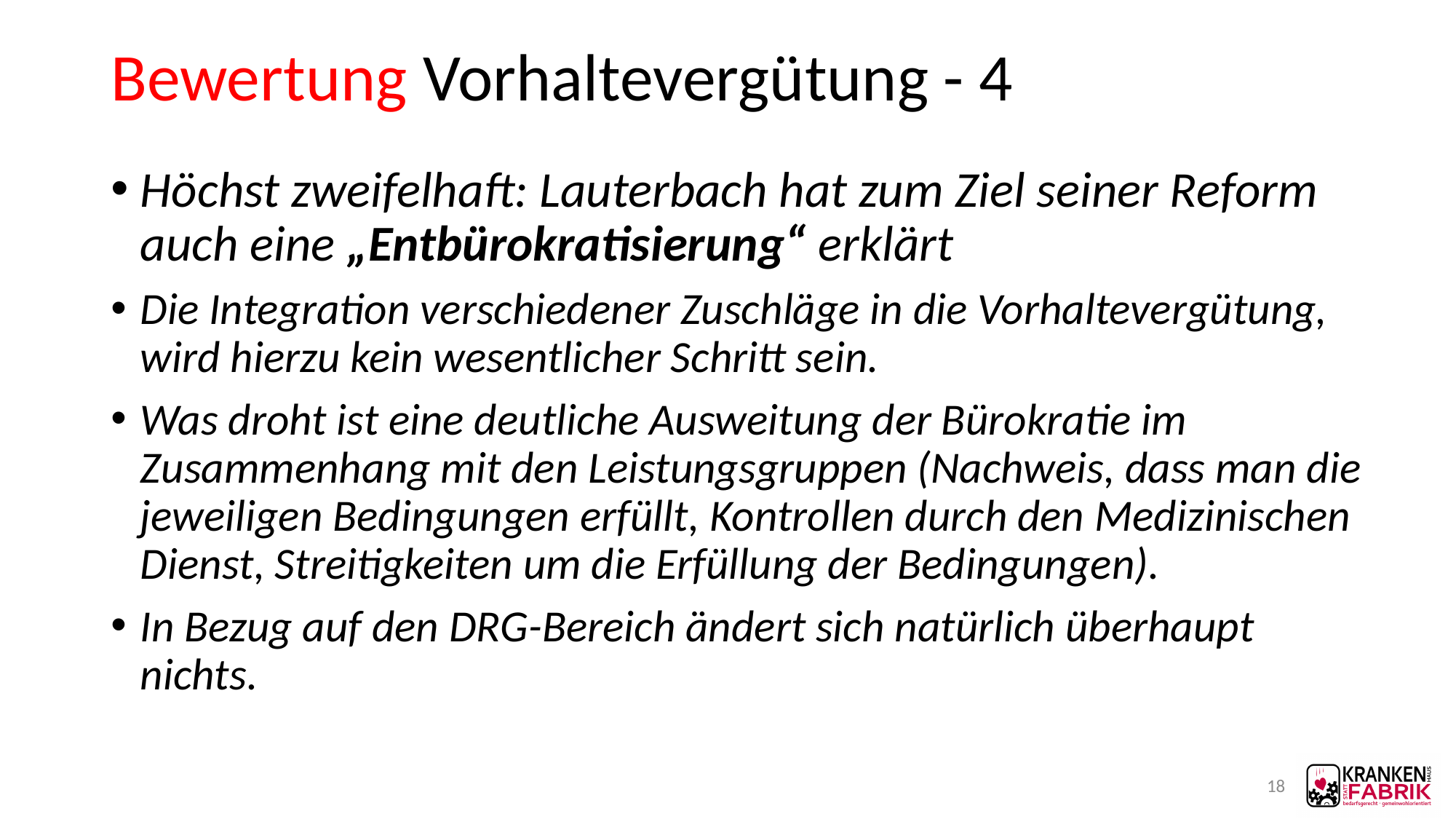

# Bewertung Vorhaltevergütung - 4
Höchst zweifelhaft: Lauterbach hat zum Ziel seiner Reform auch eine „Entbürokratisierung“ erklärt
Die Integration verschiedener Zuschläge in die Vorhaltevergütung, wird hierzu kein wesentlicher Schritt sein.
Was droht ist eine deutliche Ausweitung der Bürokratie im Zusammenhang mit den Leistungsgruppen (Nachweis, dass man die jeweiligen Bedingungen erfüllt, Kontrollen durch den Medizinischen Dienst, Streitigkeiten um die Erfüllung der Bedingungen).
In Bezug auf den DRG-Bereich ändert sich natürlich überhaupt nichts.

18